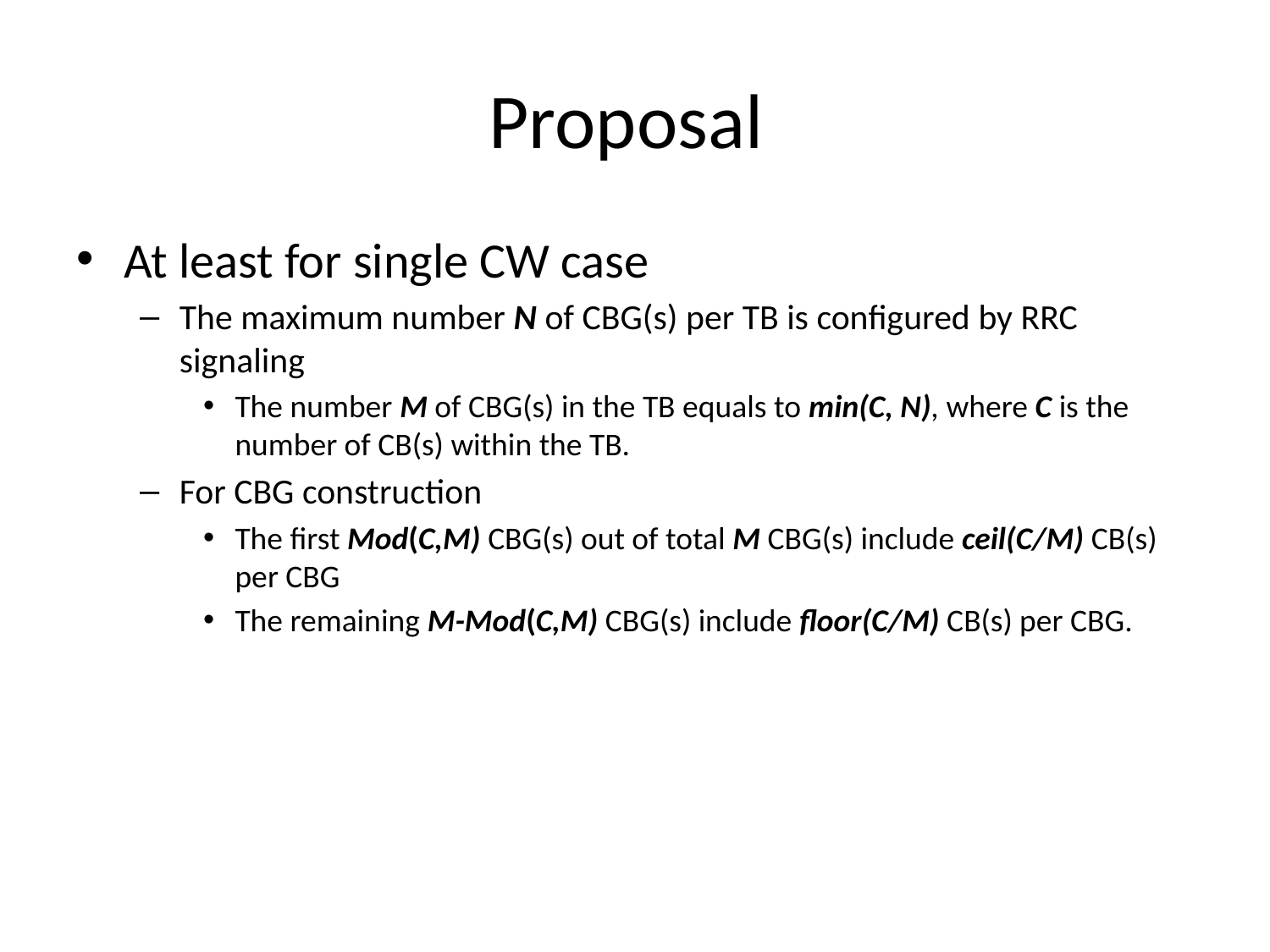

# Proposal
At least for single CW case
The maximum number N of CBG(s) per TB is configured by RRC signaling
The number M of CBG(s) in the TB equals to min(C, N), where C is the number of CB(s) within the TB.
For CBG construction
The first Mod(C,M) CBG(s) out of total M CBG(s) include ceil(C/M) CB(s) per CBG
The remaining M-Mod(C,M) CBG(s) include floor(C/M) CB(s) per CBG.